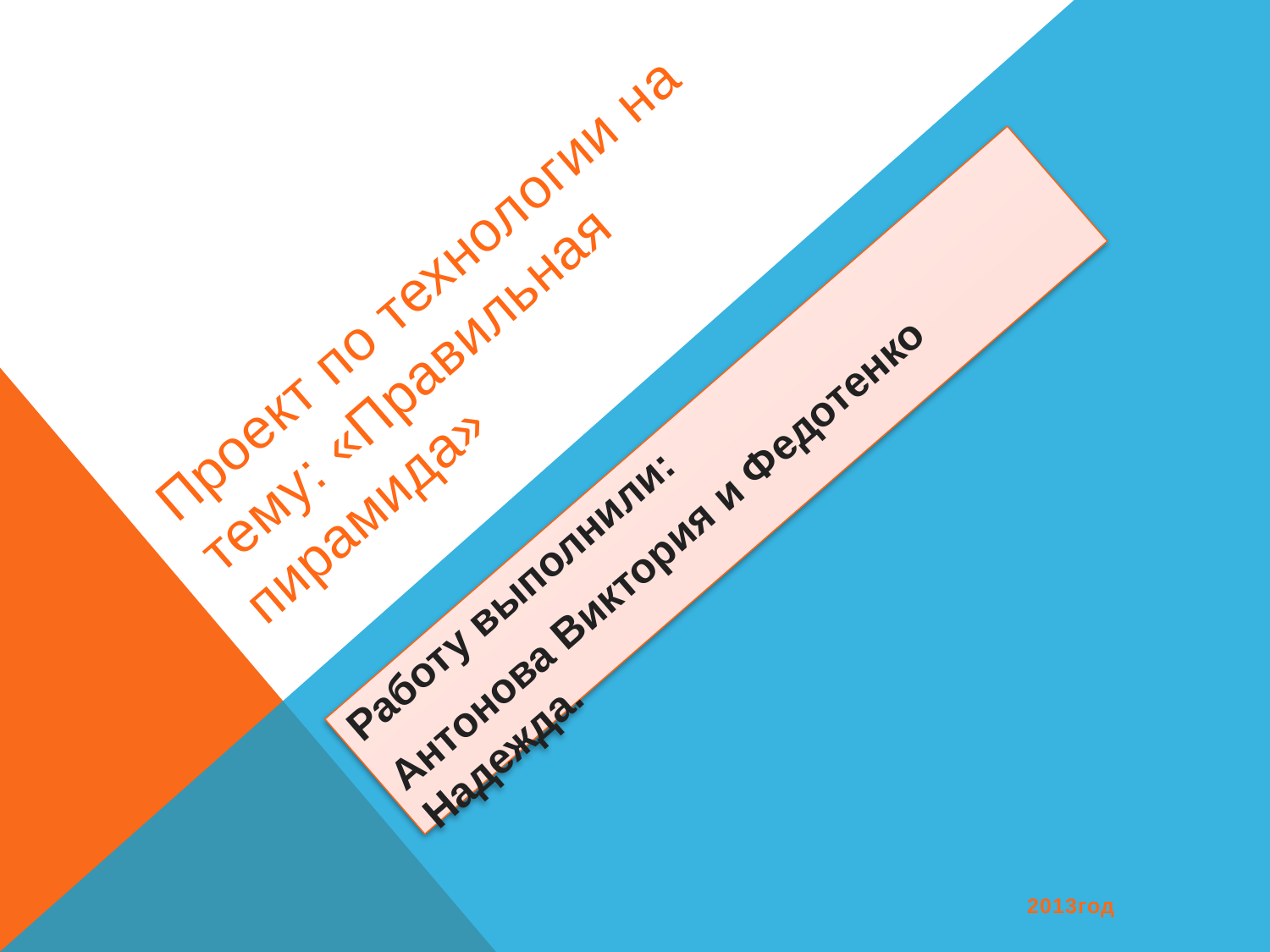

# Проект по технологии на тему: «Правильная пирамида»
Работу выполнили:
Антонова Виктория и Федотенко Надежда.
2013год